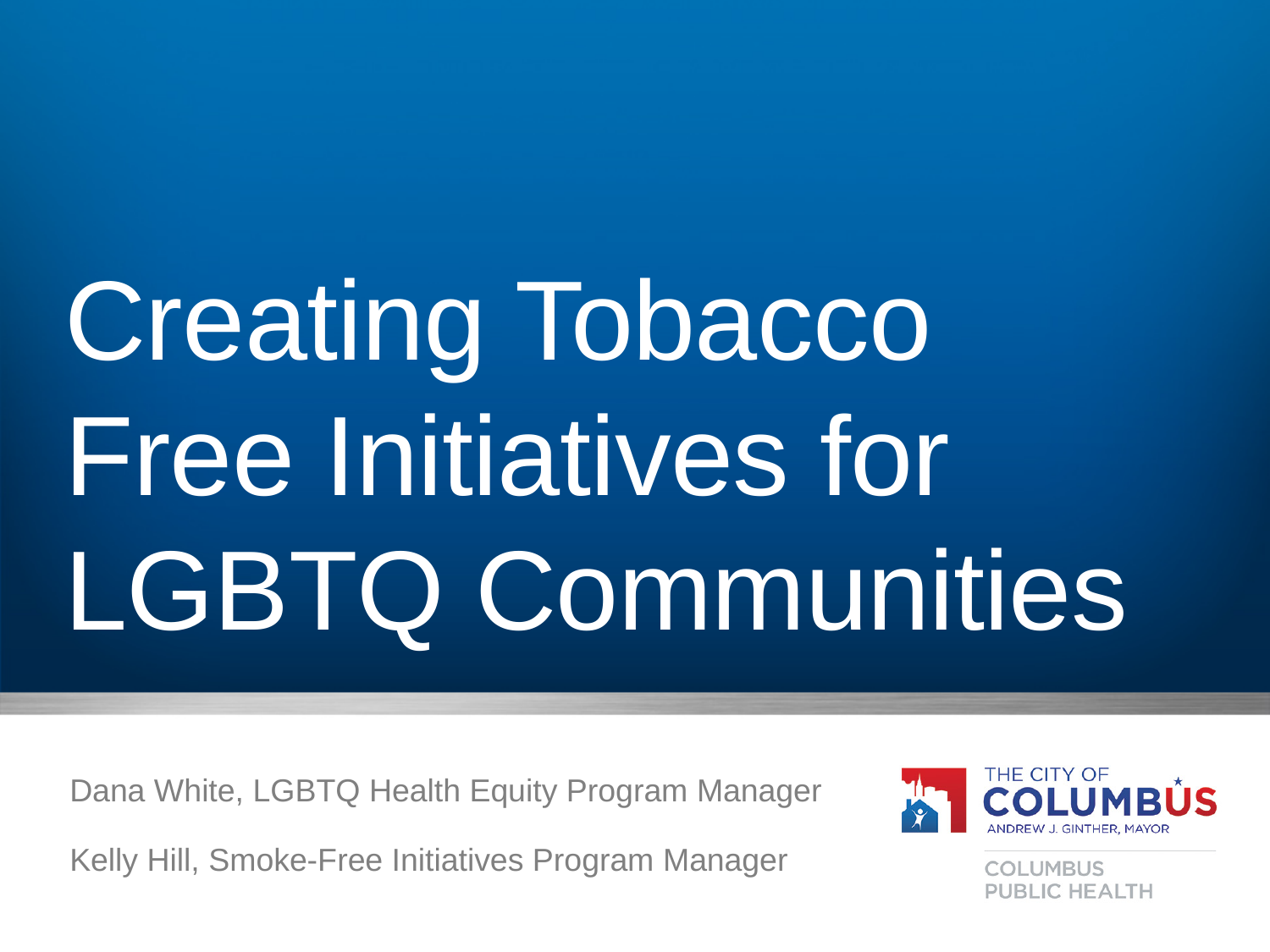

Creating Tobacco Free Initiatives for
LGBTQ Communities
Dana White, LGBTQ Health Equity Program Manager
Kelly Hill, Smoke-Free Initiatives Program Manager